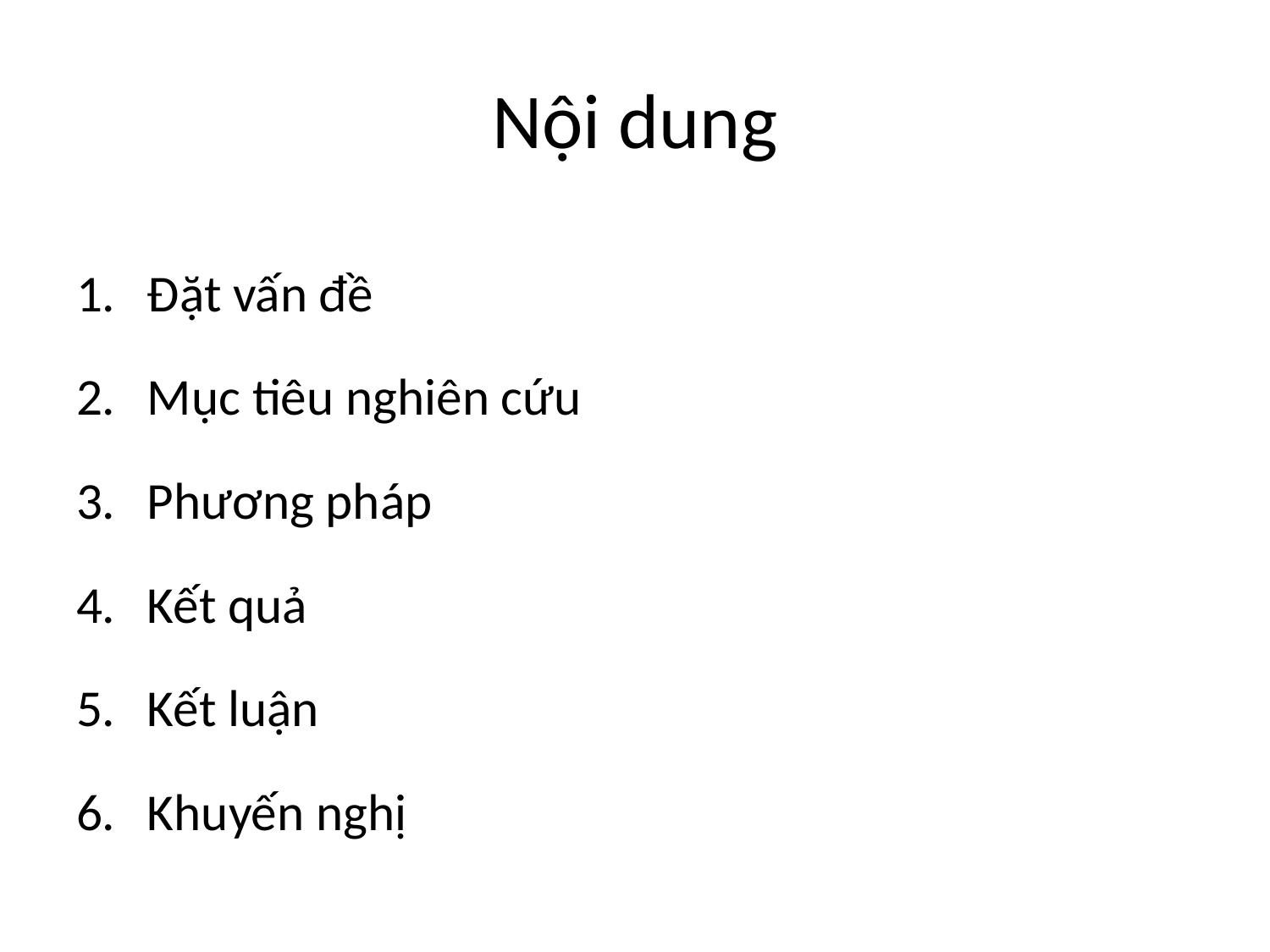

# Nội dung
Đặt vấn đề
Mục tiêu nghiên cứu
Phương pháp
Kết quả
Kết luận
Khuyến nghị